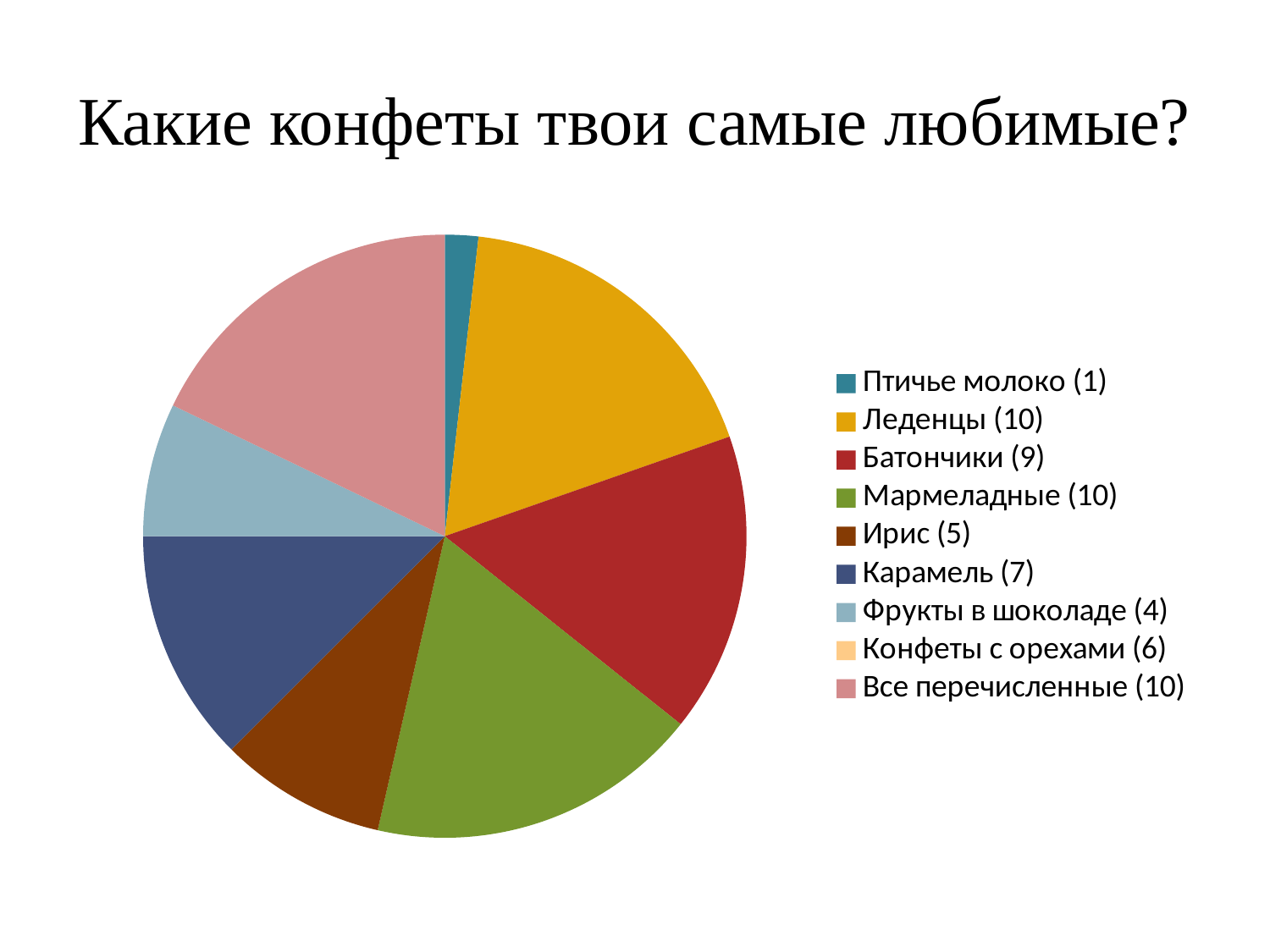

# Какие конфеты твои самые любимые?

### Chart

| Category | Продажи |
|---|---|
| Птичье молоко (1) | 1.0 |
| Леденцы (10) | 10.0 |
| Батончики (9) | 9.0 |
| Мармеладные (10) | 10.0 |
| Ирис (5) | 5.0 |
| Карамель (7) | 7.0 |
| Фрукты в шоколаде (4) | 4.0 |
| Конфеты с орехами (6) | None |
| Все перечисленные (10) | 10.0 |